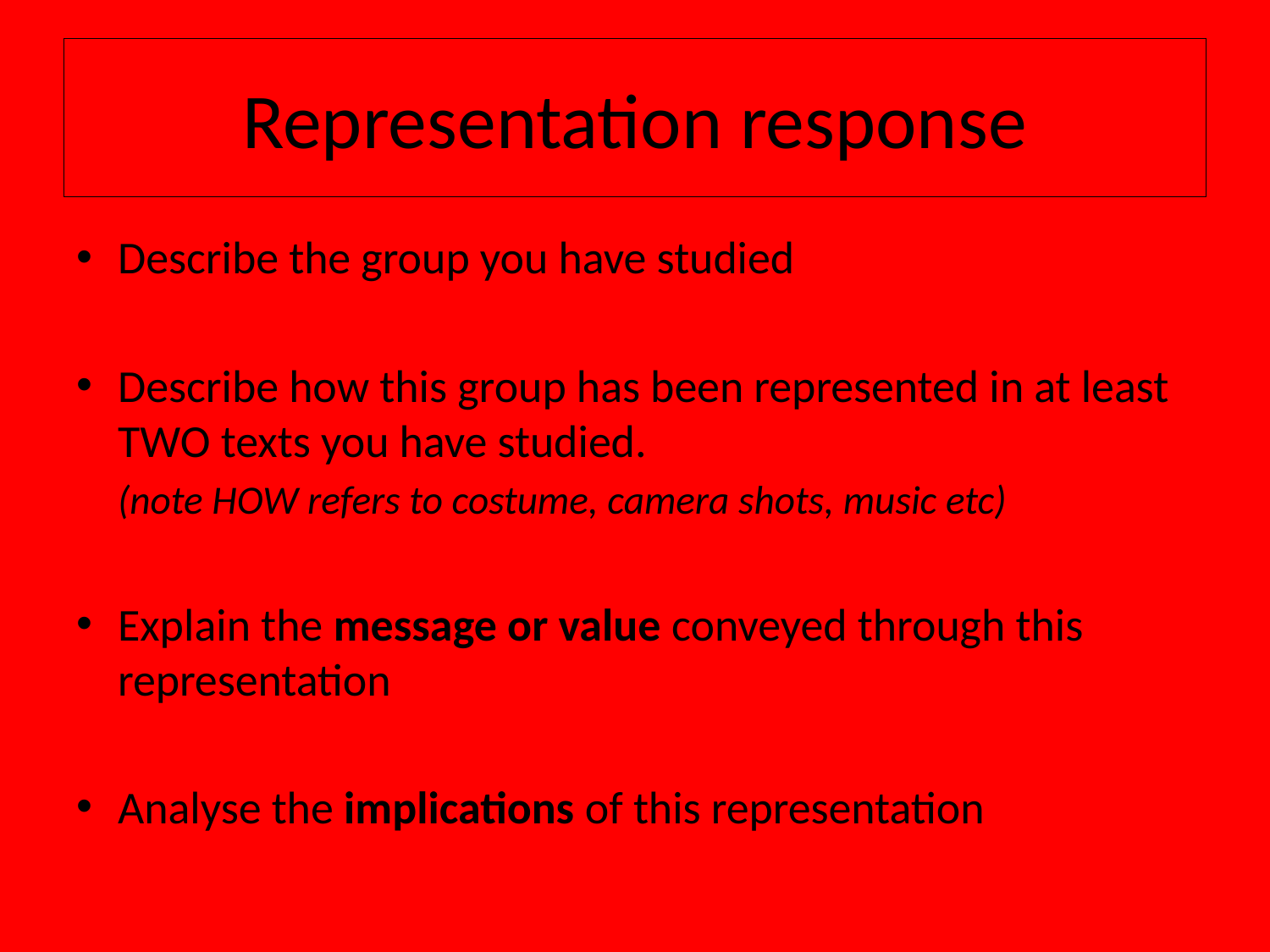

# Representation response
Describe the group you have studied

Describe how this group has been represented in at least TWO texts you have studied.
	(note HOW refers to costume, camera shots, music etc)

Explain the message or value conveyed through this representation

Analyse the implications of this representation